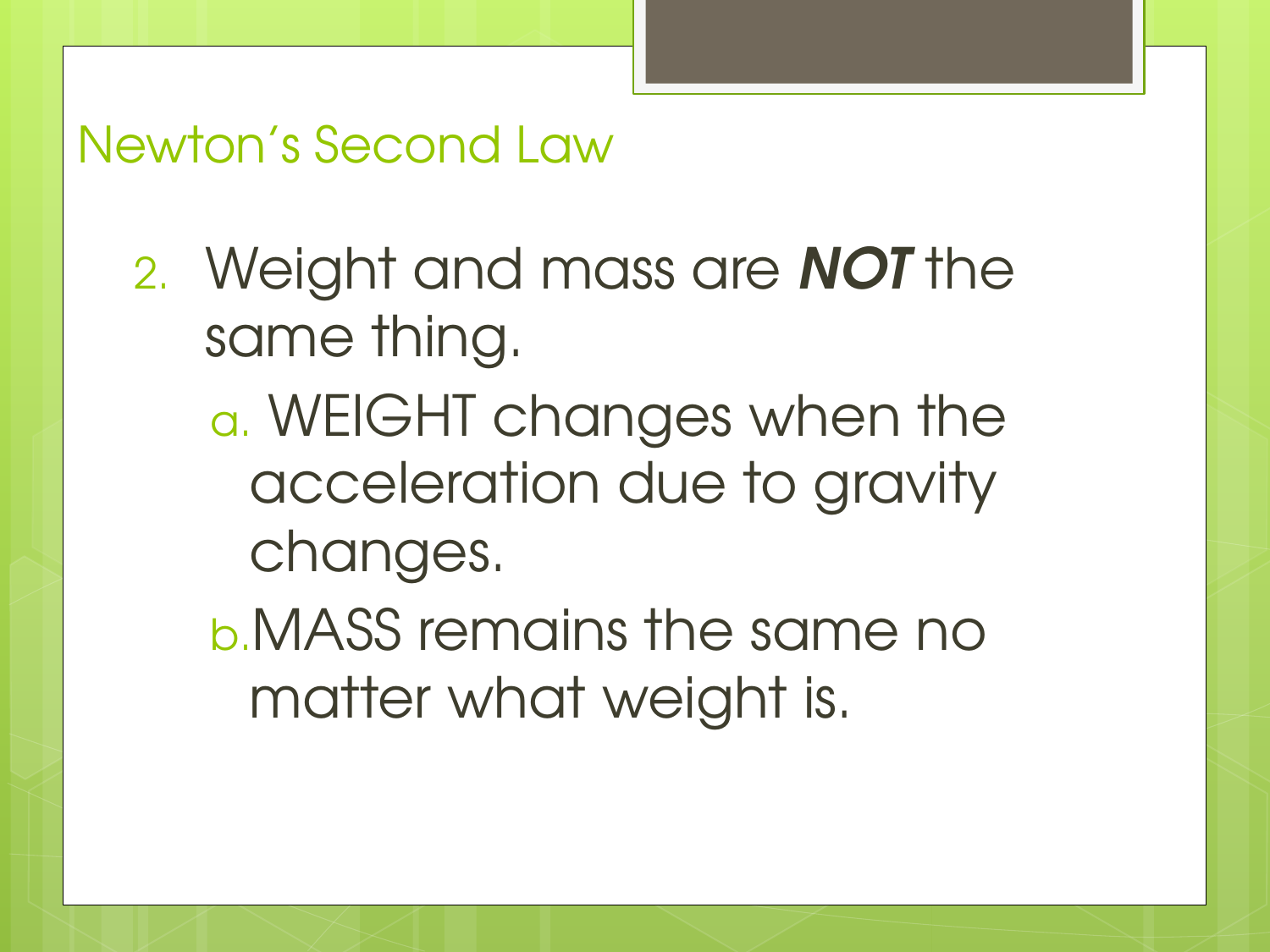

# Newton’s Second Law
Weight and mass are NOT the same thing.
 WEIGHT changes when the acceleration due to gravity changes.
MASS remains the same no matter what weight is.